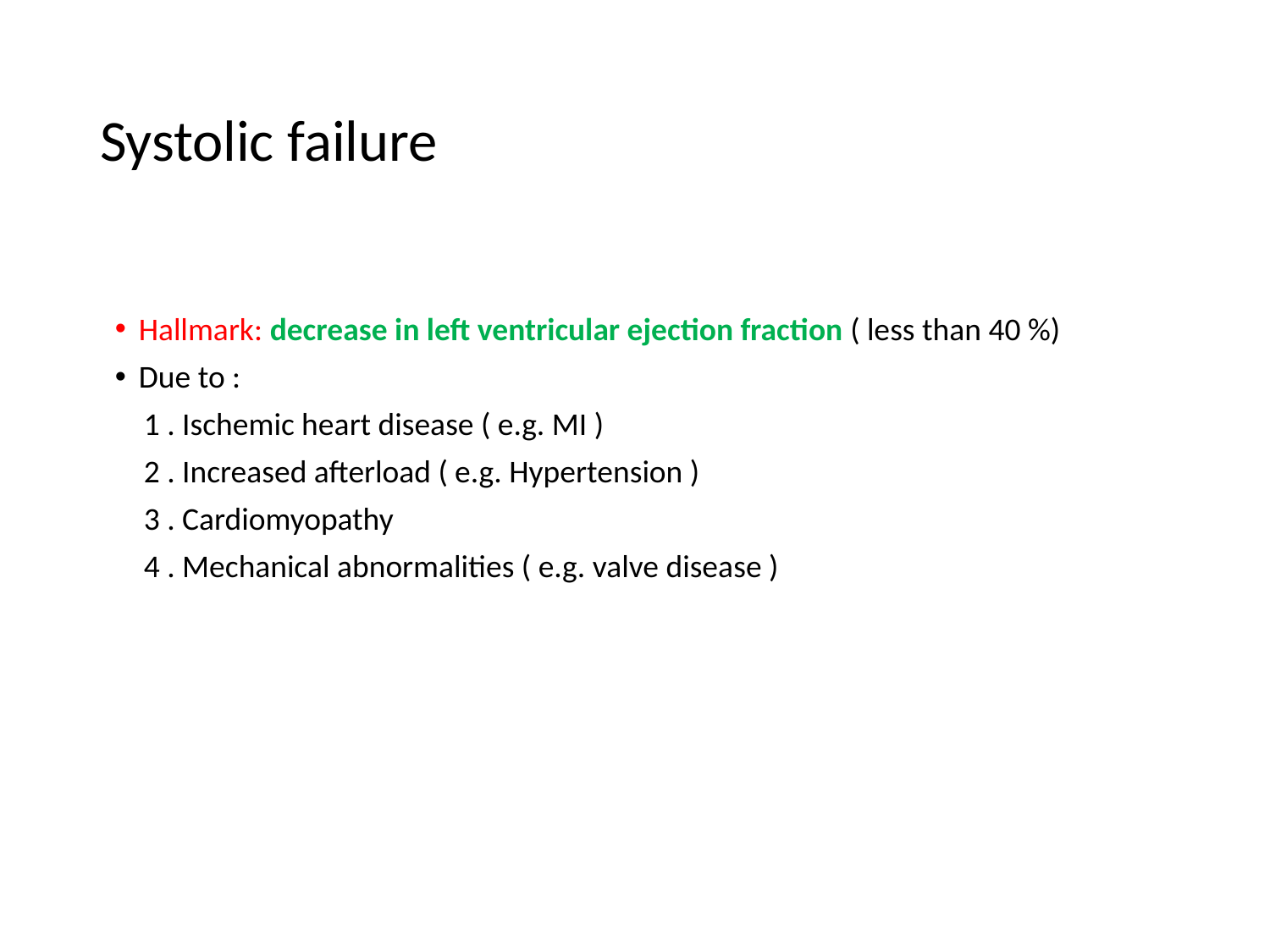

# Systolic failure
Hallmark: decrease in left ventricular ejection fraction ( less than 40 %)
Due to :
    1 . Ischemic heart disease ( e.g. MI )
    2 . Increased afterload ( e.g. Hypertension )
    3 . Cardiomyopathy
    4 . Mechanical abnormalities ( e.g. valve disease )